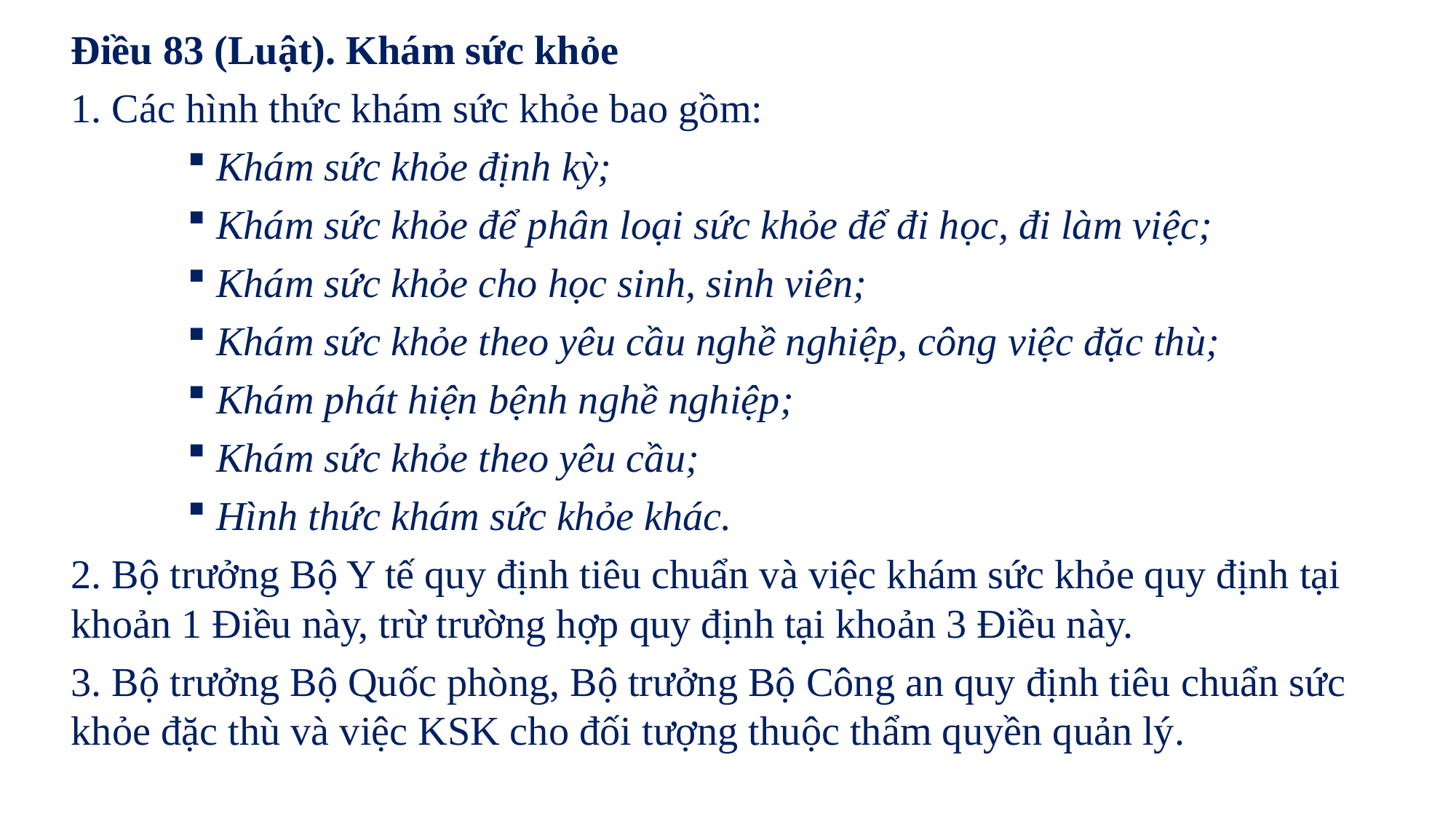

Điều 83 (Luật). Khám sức khỏe
1. Các hình thức khám sức khỏe bao gồm:
 Khám sức khỏe định kỳ;
 Khám sức khỏe để phân loại sức khỏe để đi học, đi làm việc;
 Khám sức khỏe cho học sinh, sinh viên;
 Khám sức khỏe theo yêu cầu nghề nghiệp, công việc đặc thù;
 Khám phát hiện bệnh nghề nghiệp;
 Khám sức khỏe theo yêu cầu;
 Hình thức khám sức khỏe khác.
2. Bộ trưởng Bộ Y tế quy định tiêu chuẩn và việc khám sức khỏe quy định tại khoản 1 Điều này, trừ trường hợp quy định tại khoản 3 Điều này.
3. Bộ trưởng Bộ Quốc phòng, Bộ trưởng Bộ Công an quy định tiêu chuẩn sức khỏe đặc thù và việc KSK cho đối tượng thuộc thẩm quyền quản lý.